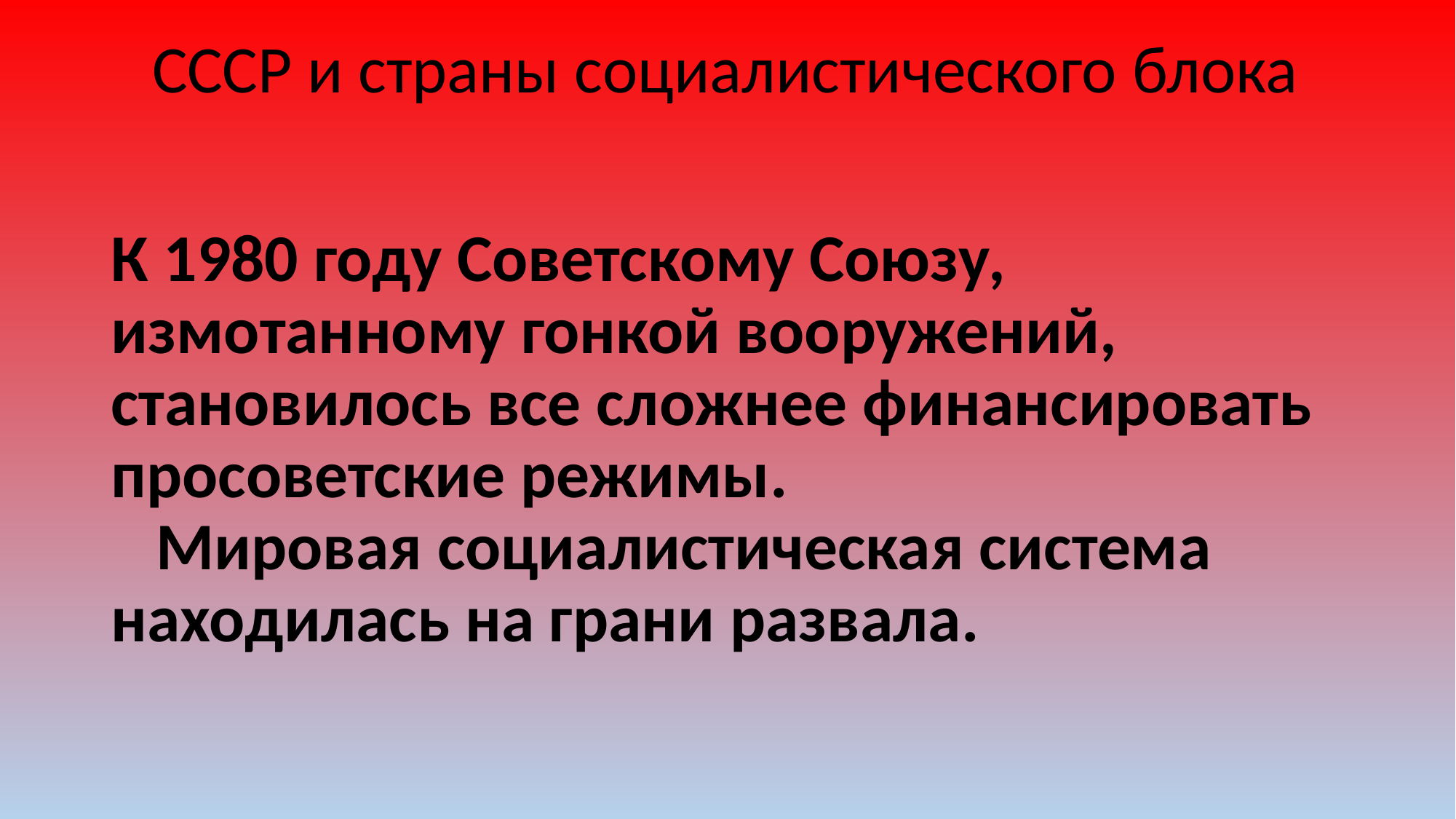

# СССР и страны социалистического блока
К 1980 году Советскому Союзу, измотанному гонкой вооружений, становилось все сложнее финансировать просоветские режимы.                                        Мировая социалистическая система находилась на грани развала.